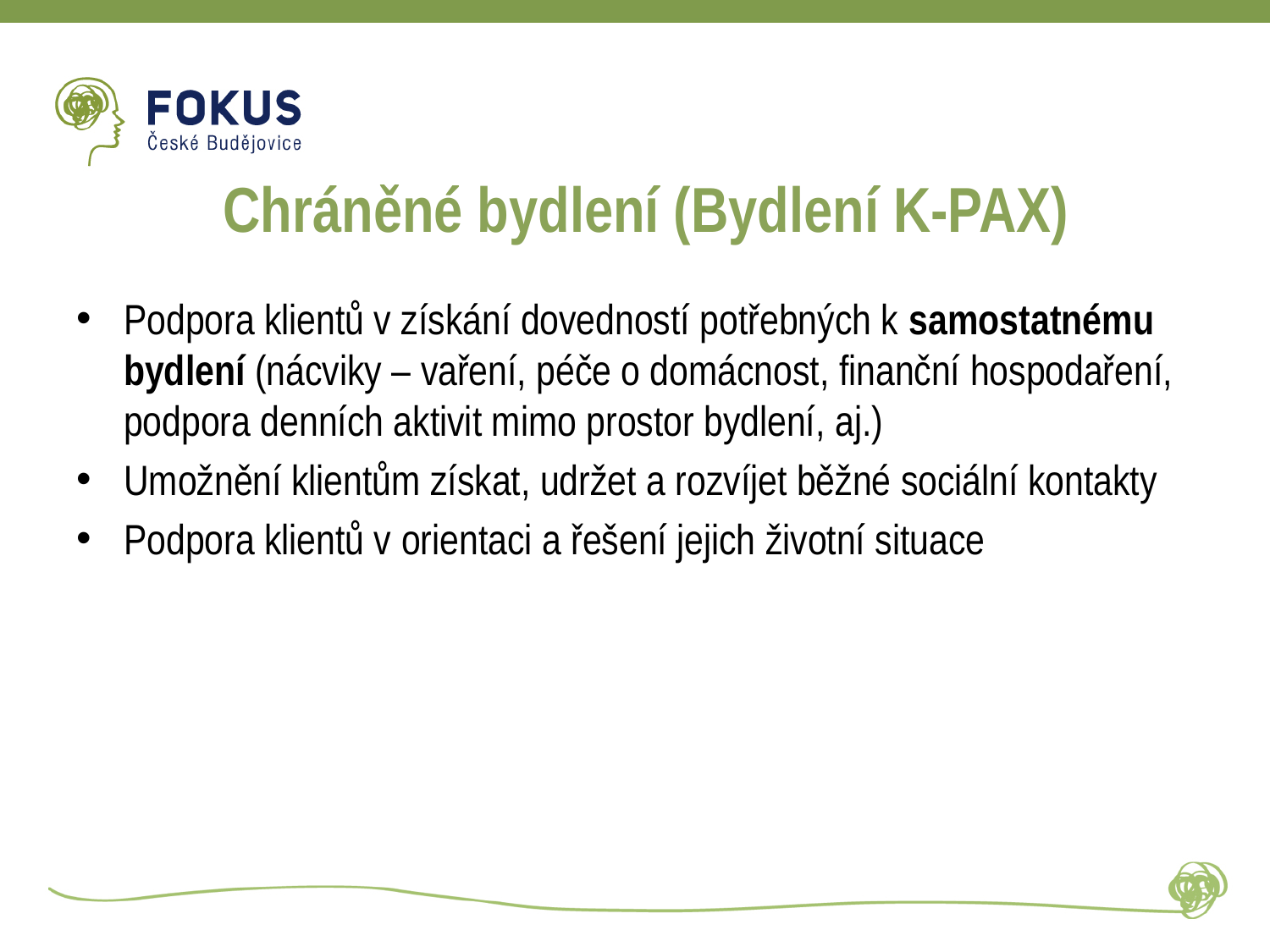

# Chráněné bydlení (Bydlení K-PAX)
Podpora klientů v získání dovedností potřebných k samostatnému bydlení (nácviky – vaření, péče o domácnost, finanční hospodaření, podpora denních aktivit mimo prostor bydlení, aj.)
Umožnění klientům získat, udržet a rozvíjet běžné sociální kontakty
Podpora klientů v orientaci a řešení jejich životní situace